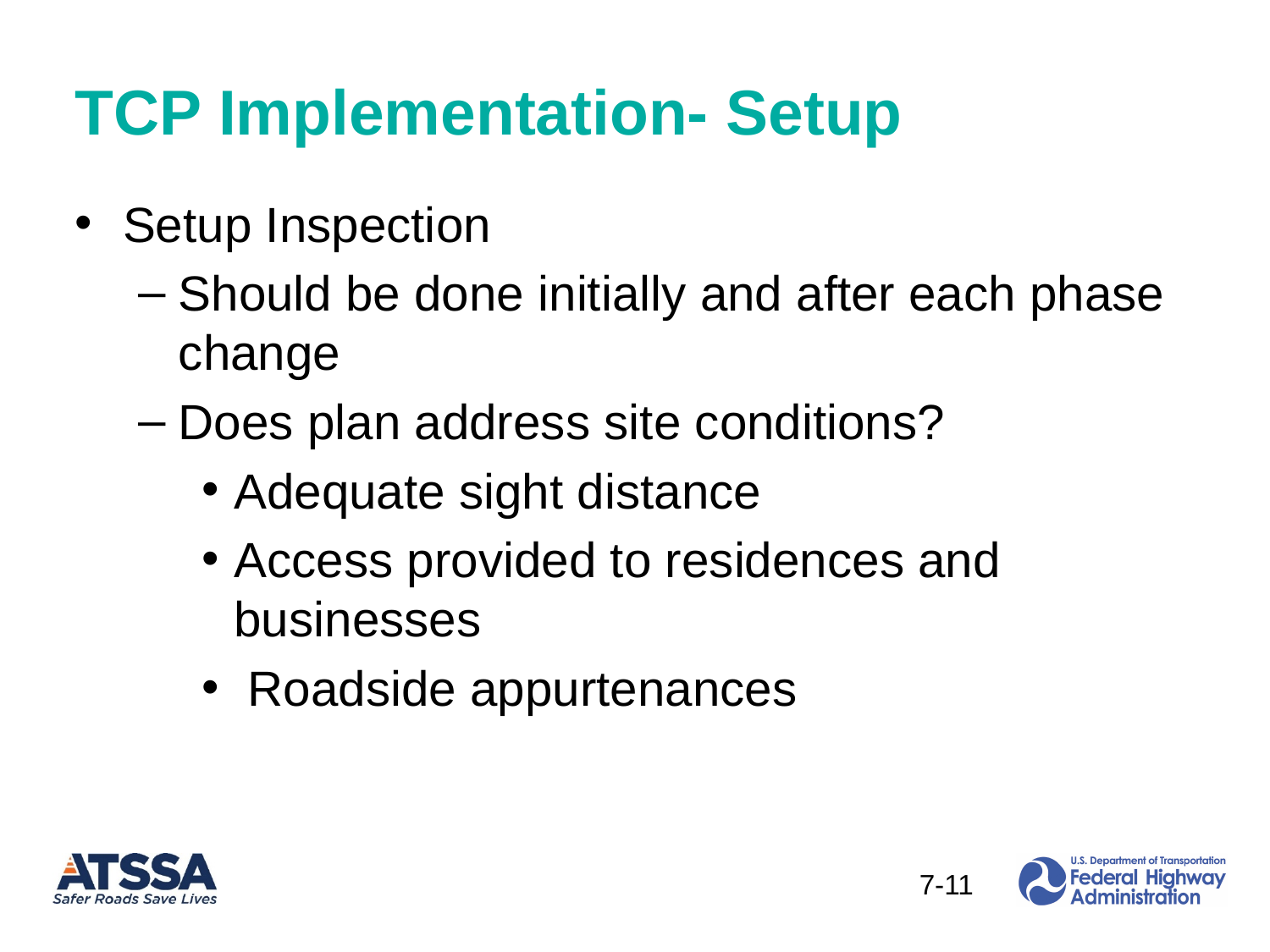

# TCP Implementation- Setup
Setup Inspection
Should be done initially and after each phase change
Does plan address site conditions?
Adequate sight distance
Access provided to residences and businesses
 Roadside appurtenances